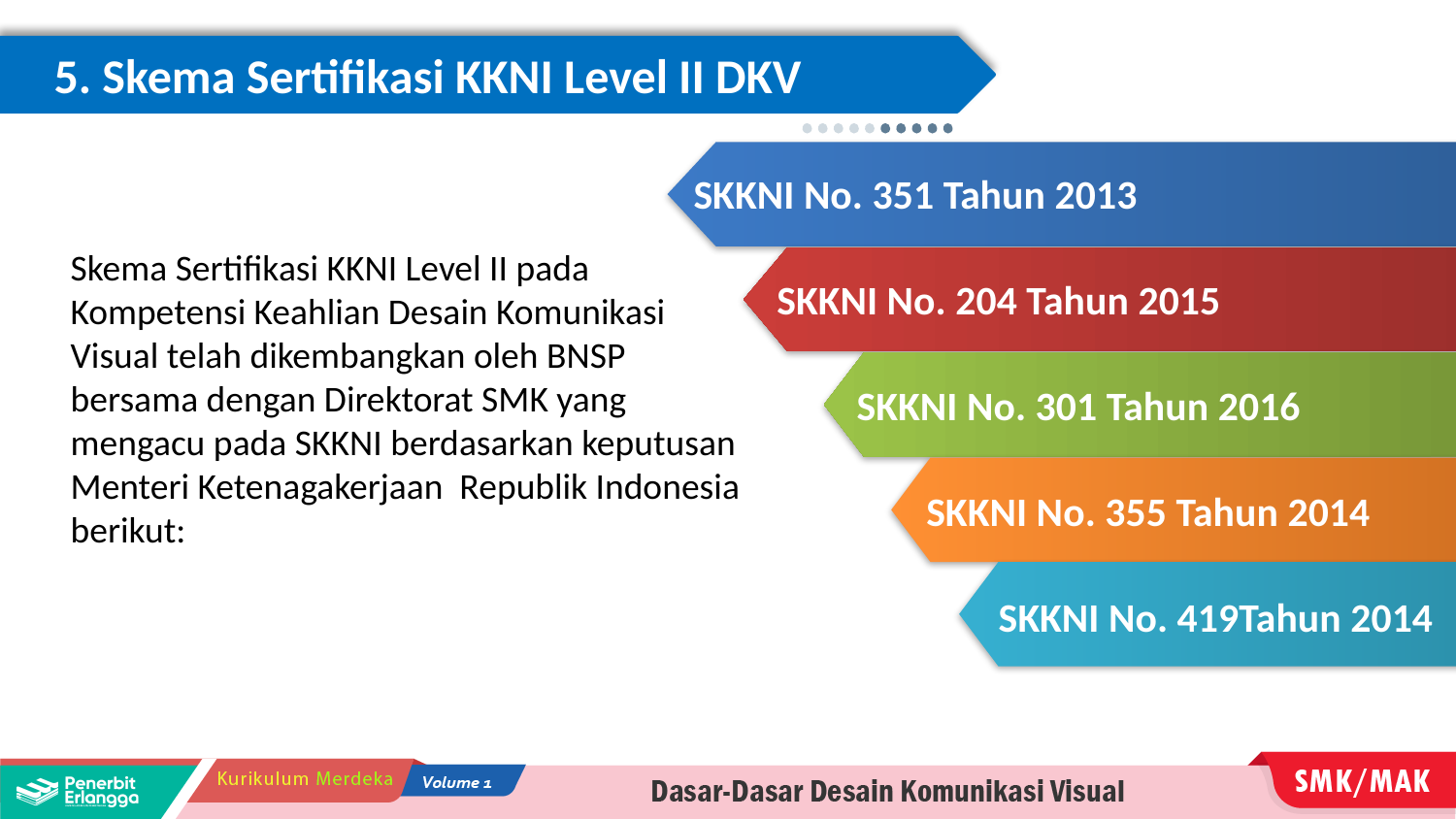

5. Skema Sertifikasi KKNI Level II DKV

SKKNI No. 351 Tahun 2013
Skema Sertifikasi KKNI Level II pada Kompetensi Keahlian Desain Komunikasi Visual telah dikembangkan oleh BNSP bersama dengan Direktorat SMK yang mengacu pada SKKNI berdasarkan keputusan Menteri Ketenagakerjaan  Republik Indonesia berikut:

SKKNI No. 204 Tahun 2015

SKKNI No. 301 Tahun 2016

SKKNI No. 355 Tahun 2014

SKKNI No. 419Tahun 2014